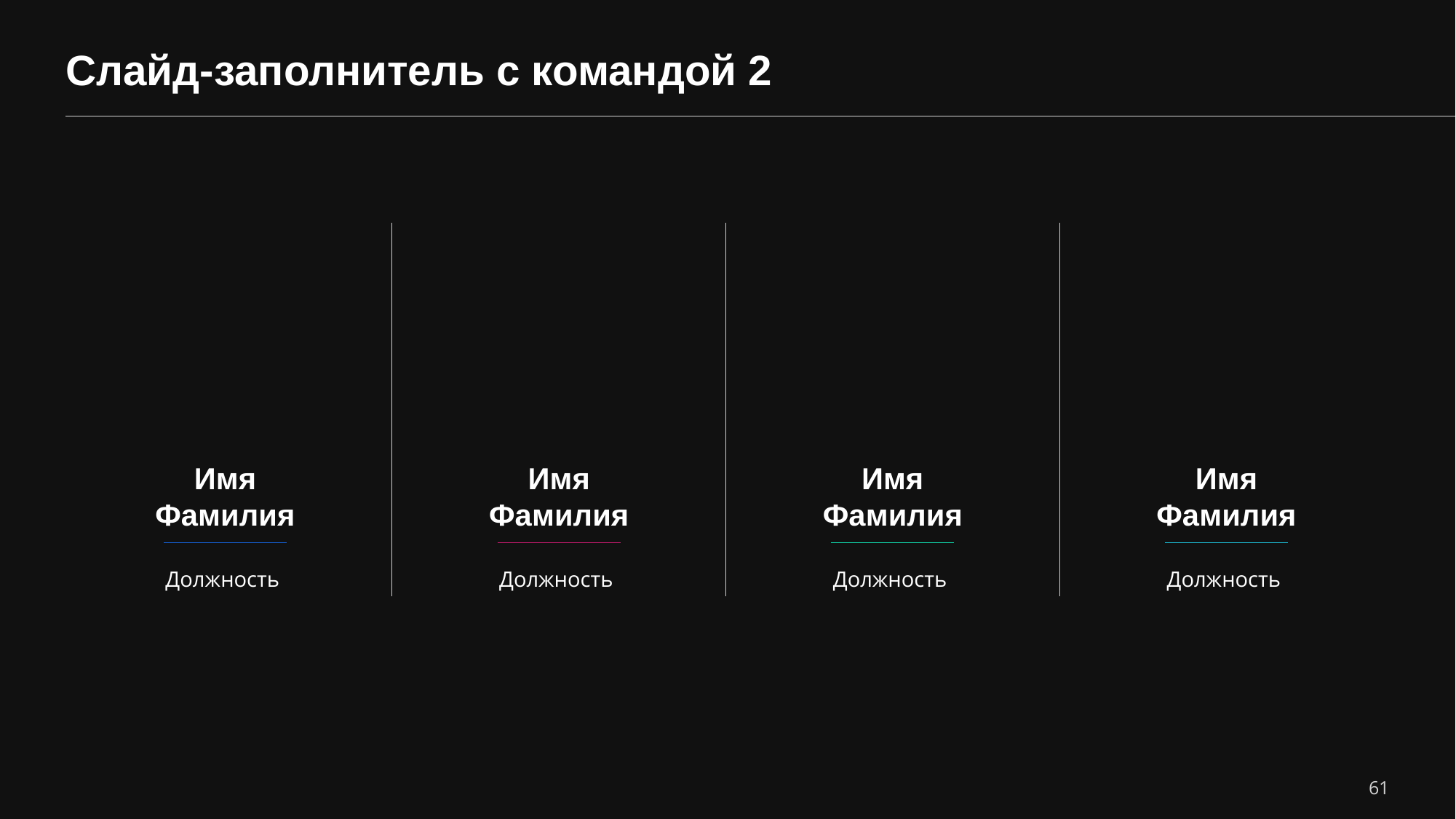

# Слайд-заполнитель с командой 2

Имя
Фамилия
Должность
Имя
Фамилия
Должность
Имя
Фамилия
Должность
Имя
Фамилия
Должность
61